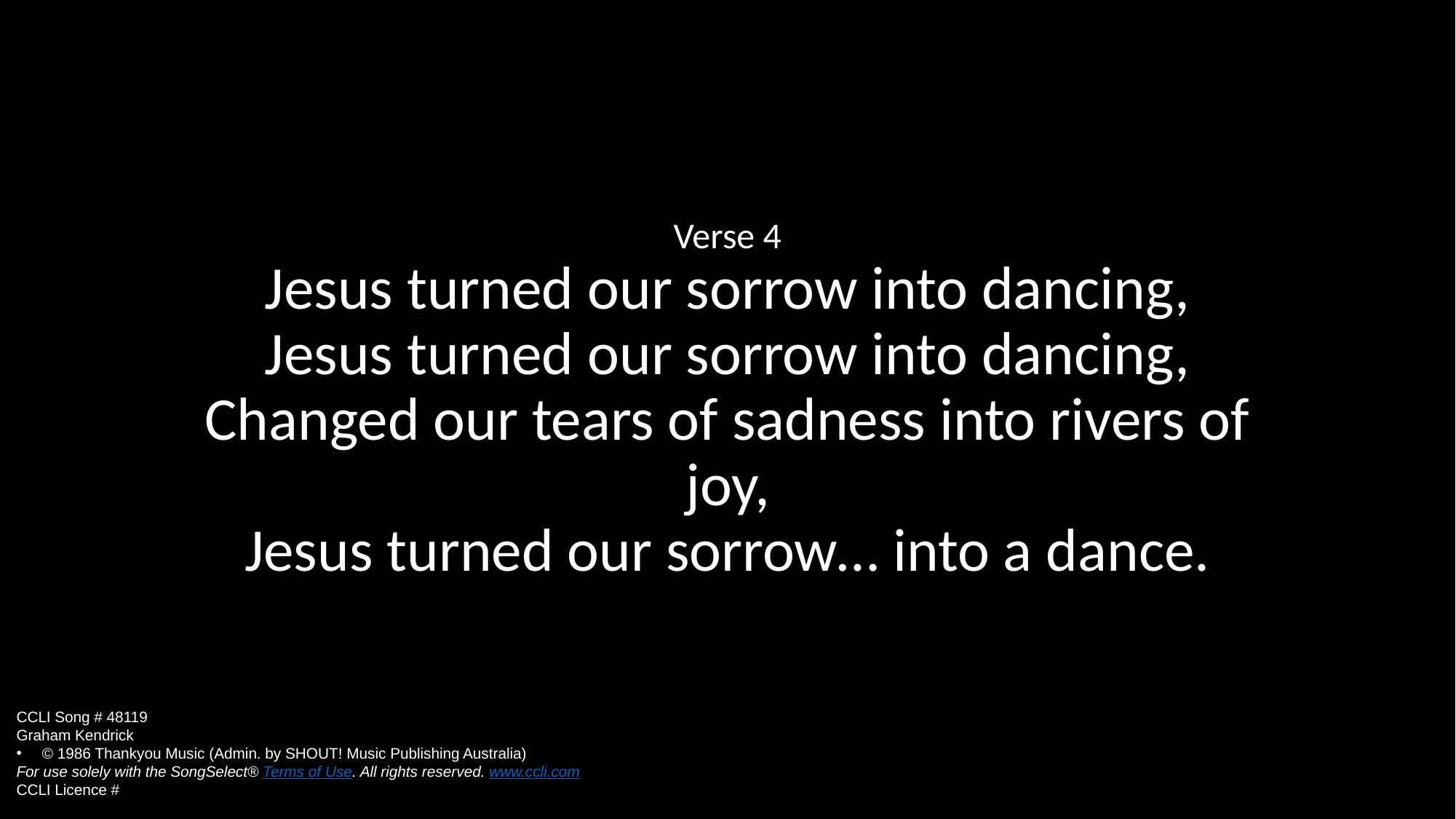

Verse 4
Jesus turned our sorrow into dancing,
Jesus turned our sorrow into dancing,
Changed our tears of sadness into rivers of joy,
Jesus turned our sorrow… into a dance.
CCLI Song # 48119
Graham Kendrick
© 1986 Thankyou Music (Admin. by SHOUT! Music Publishing Australia)
For use solely with the SongSelect® Terms of Use. All rights reserved. www.ccli.com
CCLI Licence #